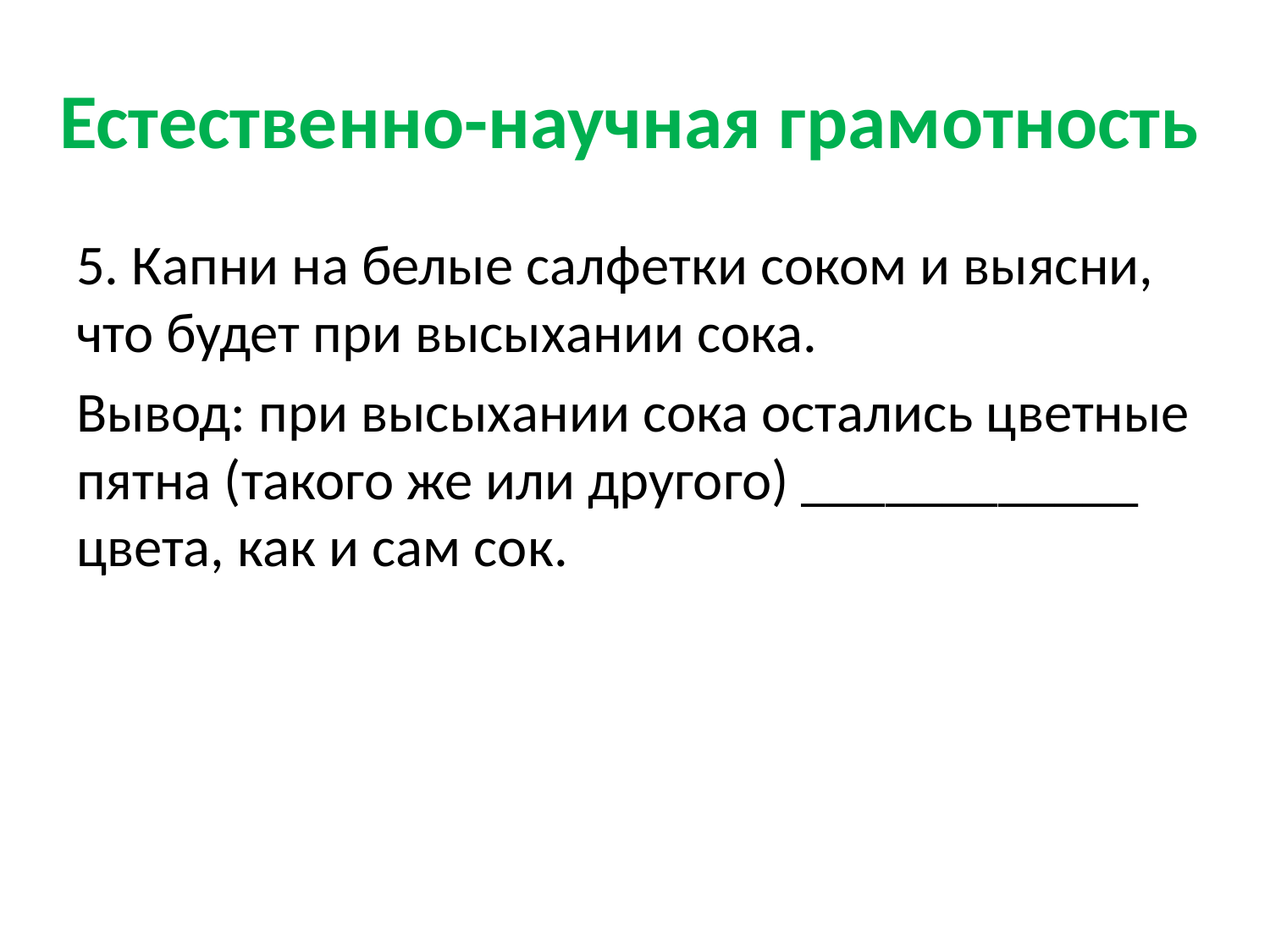

# Естественно-научная грамотность
5. Капни на белые салфетки соком и выясни, что будет при высыхании сока.
Вывод: при высыхании сока остались цветные пятна (такого же или другого) ____________ цвета, как и сам сок.